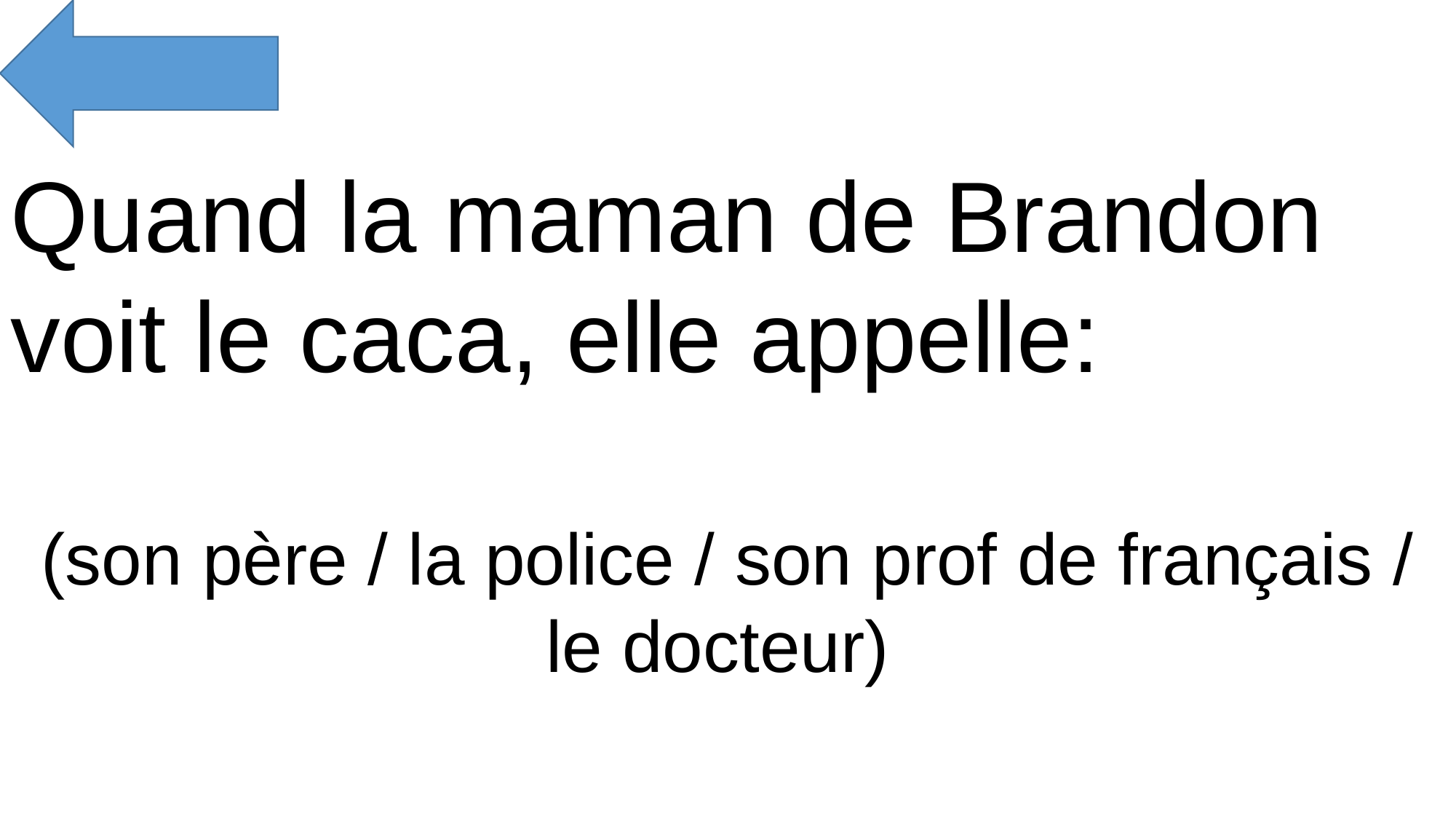

Quand la maman de Brandon voit le caca, elle appelle:

(son père / la police / son prof de français / le docteur)